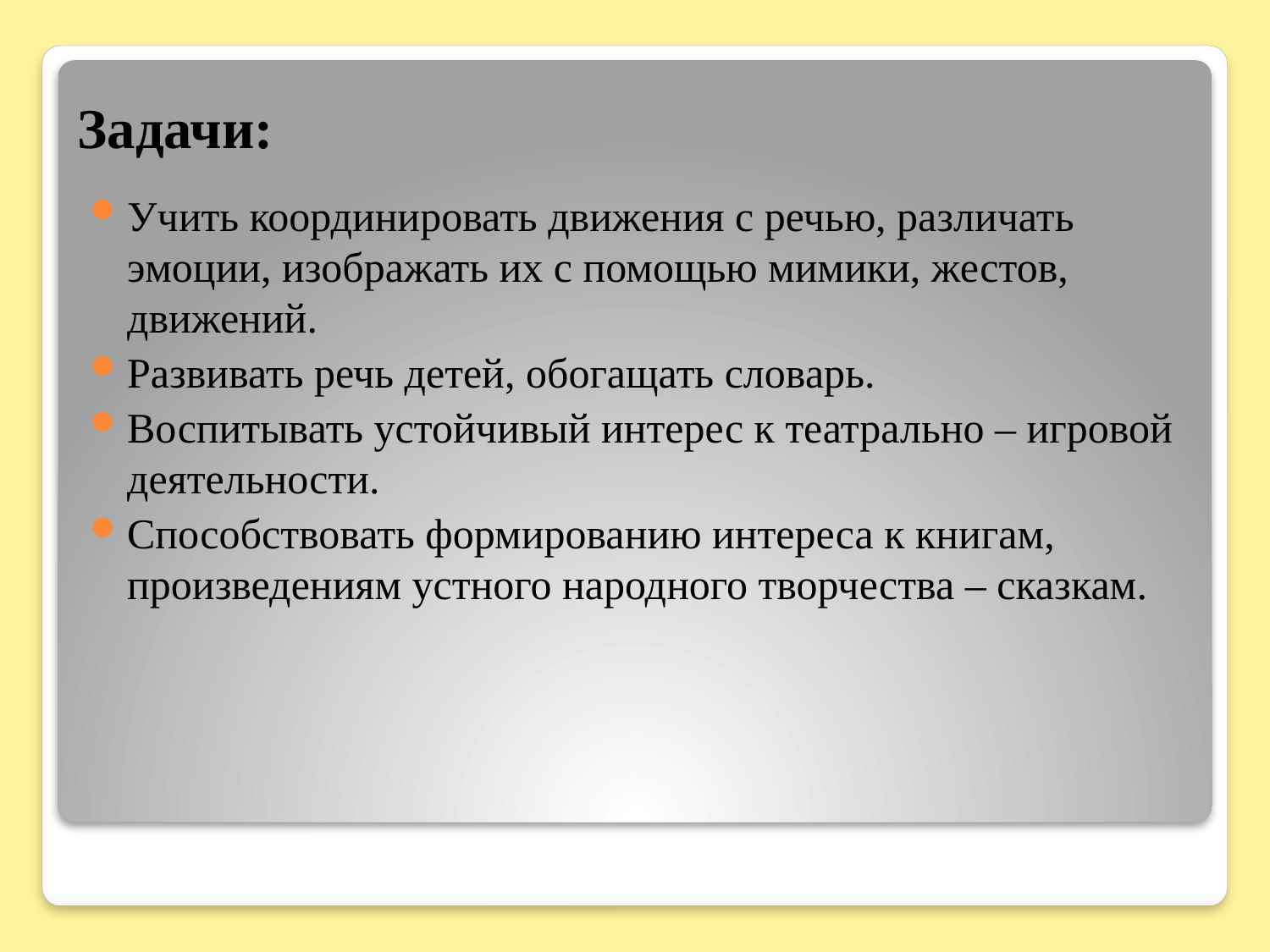

# Задачи:
Учить координировать движения с речью, различать эмоции, изображать их с помощью мимики, жестов, движений.
Развивать речь детей, обогащать словарь.
Воспитывать устойчивый интерес к театрально – игровой деятельности.
Способствовать формированию интереса к книгам, произведениям устного народного творчества – сказкам.